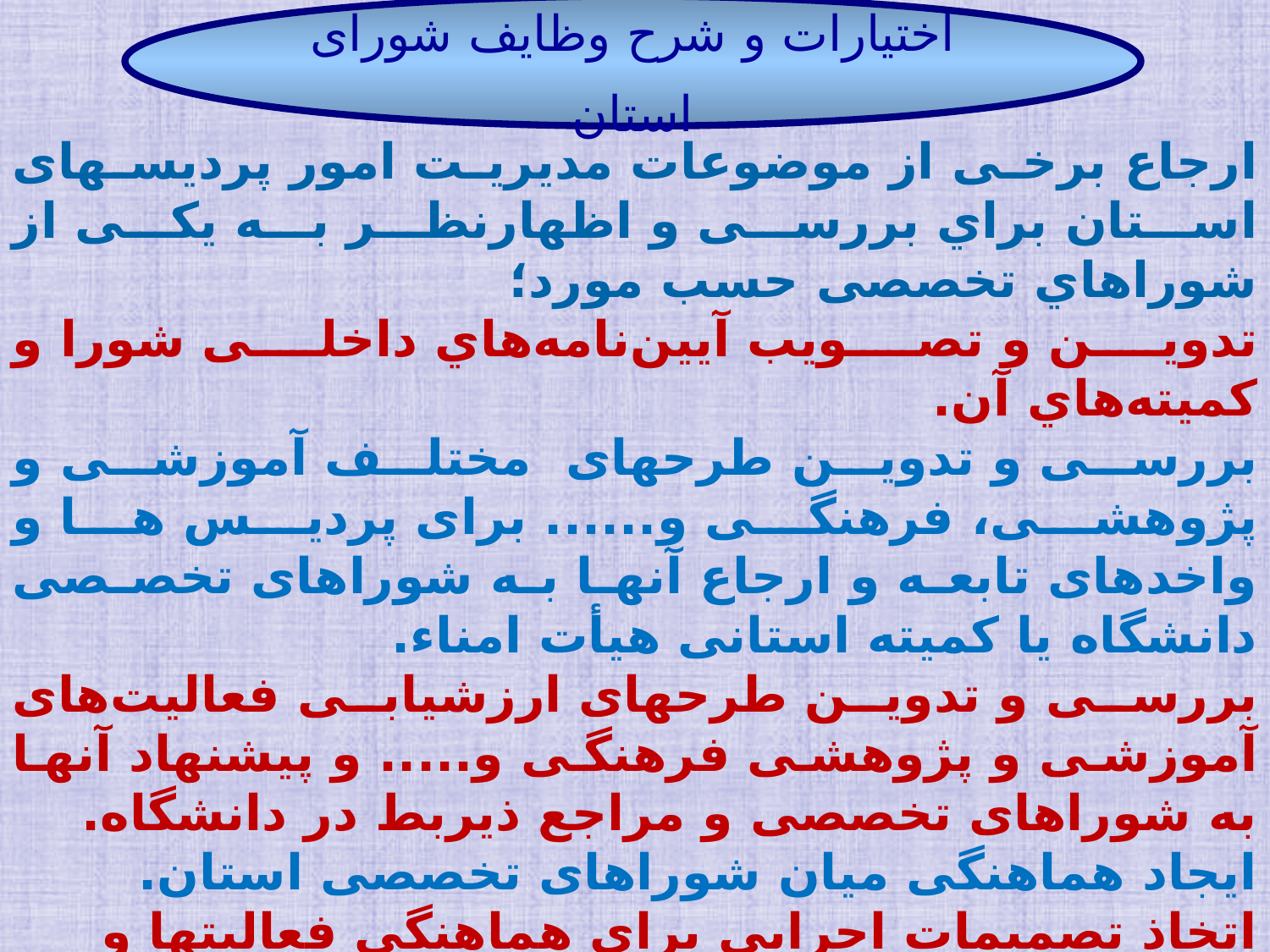

اختیارات و شرح وظایف شورای استان
ارجاع برخی از موضوعات مدیریت امور پردیس‏های استان براي بررسی و اظهارنظر به یکی از شوراهاي تخصصی حسب مورد؛
تدوین و تصویب آیین‌نامه‌هاي داخلی شورا و کمیته‌هاي آن.
بررسی و تدوین طرحهای  مختلف آموزشی و پژوهشی، فرهنگی و...... برای پردیس ها و واخدهای تابعه و ارجاع آنها به شوراهای تخصصی دانشگاه یا کمیته استانی هیأت امناء.
بررسی و تدوین طرحهای ارزشیابی فعالیت‌های آموزشی و پژوهشی فرهنگی و..... و پیشنهاد آنها به شوراهای تخصصی و مراجع ذیربط در دانشگاه.
ایجاد هماهنگی میان شوراهای تخصصی استان.
اتخاذ تصمیمات اجرایی برای هماهنگی فعالیت‏ها و تصمیمات در سطح استان
بررسی و تعیین نیاز پردیس به عضو هیأت علمی جدید و پیشنهاد آن به شورای استان برای تکمیل اعضای هیأت علمی هر گروه؛